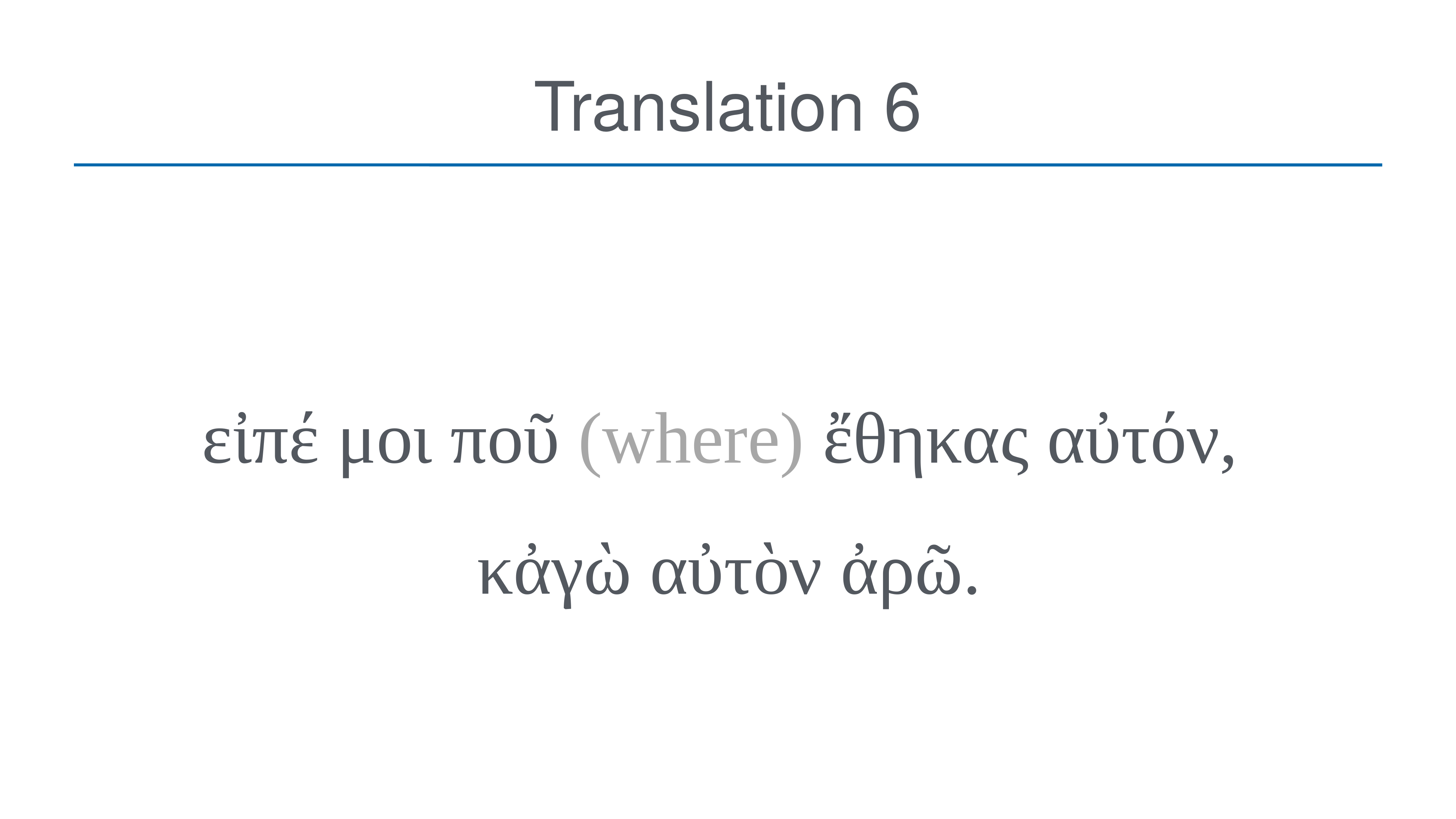

# Translation 6
εἰπέ μοι ποῦ (where) ἔθηκας αὐτόν,
κἀγὼ αὐτὸν ἀρῶ.